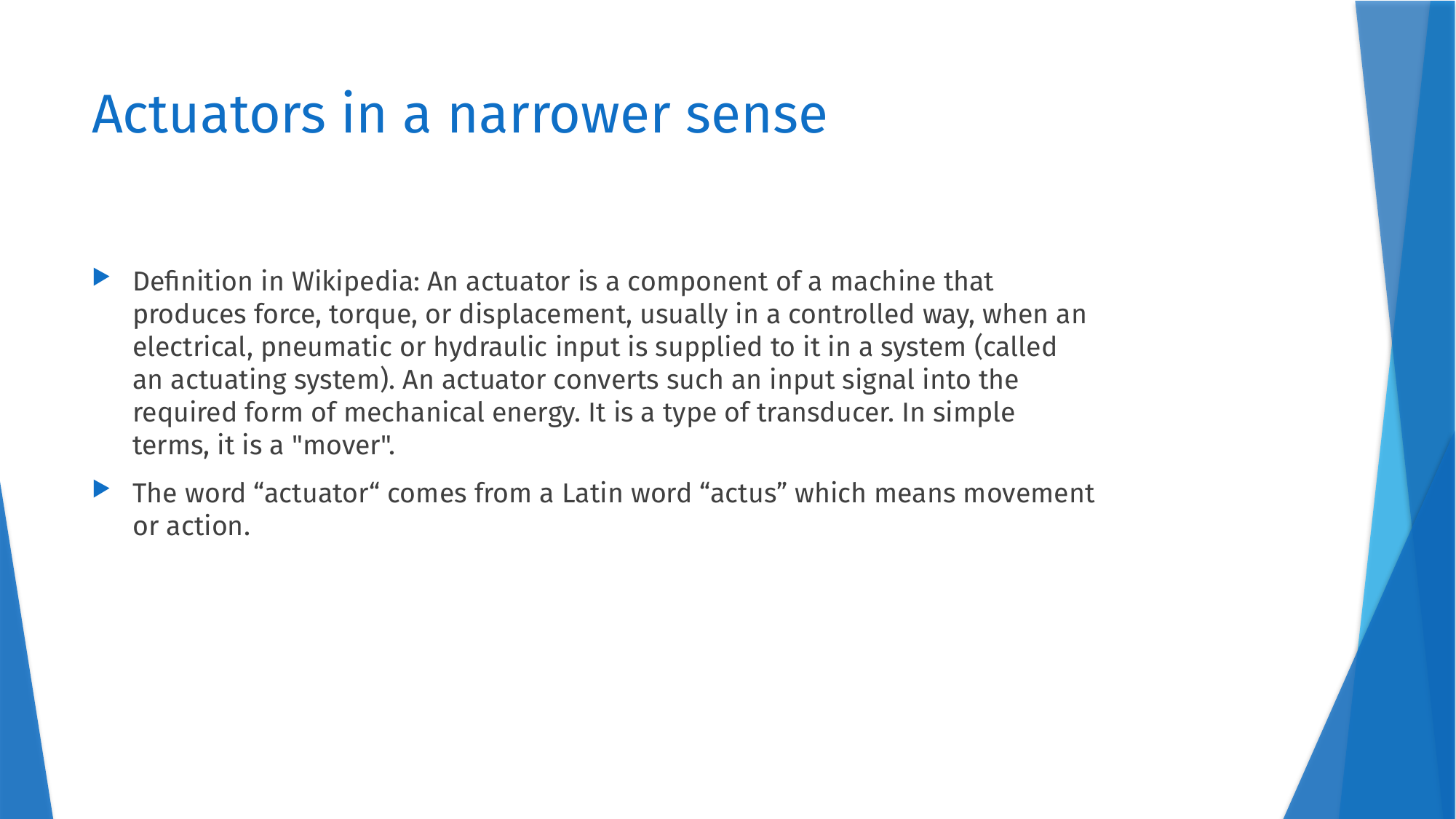

# Actuators in a narrower sense
Definition in Wikipedia: An actuator is a component of a machine that produces force, torque, or displacement, usually in a controlled way, when an electrical, pneumatic or hydraulic input is supplied to it in a system (called an actuating system). An actuator converts such an input signal into the required form of mechanical energy. It is a type of transducer. In simple terms, it is a "mover".
The word “actuator“ comes from a Latin word “actus” which means movement or action.